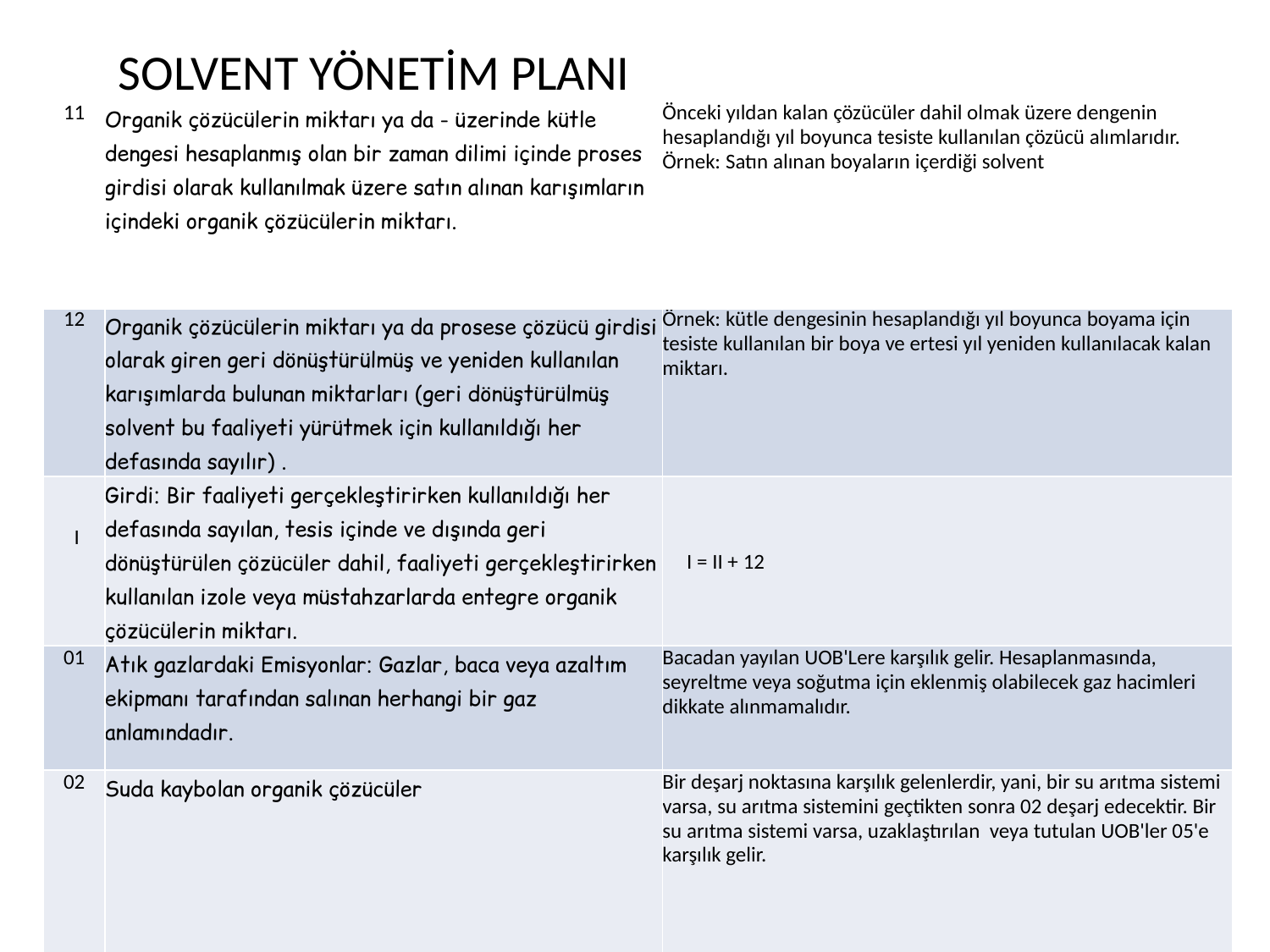

SOLVENT YÖNETİM PLANI
| 11 | Organik çözücülerin miktarı ya da - üzerinde kütle dengesi hesaplanmış olan bir zaman dilimi içinde proses girdisi olarak kullanılmak üzere satın alınan karışımların içindeki organik çözücülerin miktarı. | Önceki yıldan kalan çözücüler dahil olmak üzere dengenin hesaplandığı yıl boyunca tesiste kullanılan çözücü alımlarıdır. Örnek: Satın alınan boyaların içerdiği solvent |
| --- | --- | --- |
| 12 | Organik çözücülerin miktarı ya da prosese çözücü girdisi olarak giren geri dönüştürülmüş ve yeniden kullanılan karışımlarda bulunan miktarları (geri dönüştürülmüş solvent bu faaliyeti yürütmek için kullanıldığı her defasında sayılır) . | Örnek: kütle dengesinin hesaplandığı yıl boyunca boyama için tesiste kullanılan bir boya ve ertesi yıl yeniden kullanılacak kalan miktarı. |
| I | Girdi: Bir faaliyeti gerçekleştirirken kullanıldığı her defasında sayılan, tesis içinde ve dışında geri dönüştürülen çözücüler dahil, faaliyeti gerçekleştirirken kullanılan izole veya müstahzarlarda entegre organik çözücülerin miktarı. | I = II + 12 |
| 01 | Atık gazlardaki Emisyonlar: Gazlar, baca veya azaltım ekipmanı tarafından salınan herhangi bir gaz anlamındadır. | Bacadan yayılan UOB'Lere karşılık gelir. Hesaplanmasında, seyreltme veya soğutma için eklenmiş olabilecek gaz hacimleri dikkate alınmamalıdır. |
| 02 | Suda kaybolan organik çözücüler | Bir deşarj noktasına karşılık gelenlerdir, yani, bir su arıtma sistemi varsa, su arıtma sistemini geçtikten sonra 02 deşarj edecektir. Bir su arıtma sistemi varsa, uzaklaştırılan veya tutulan UOB'ler 05'e karşılık gelir. |